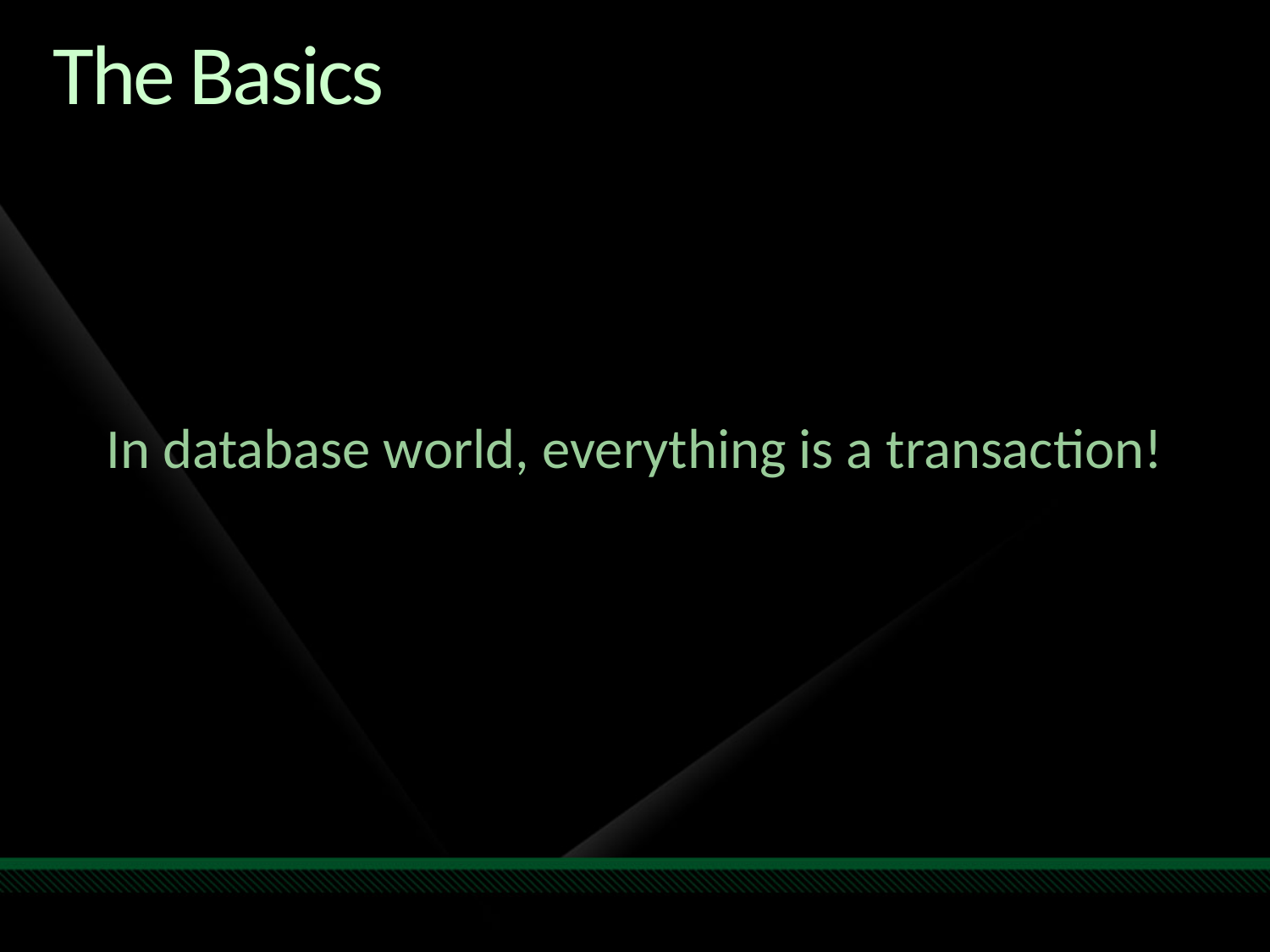

# The Basics

In database world, everything is a transaction!